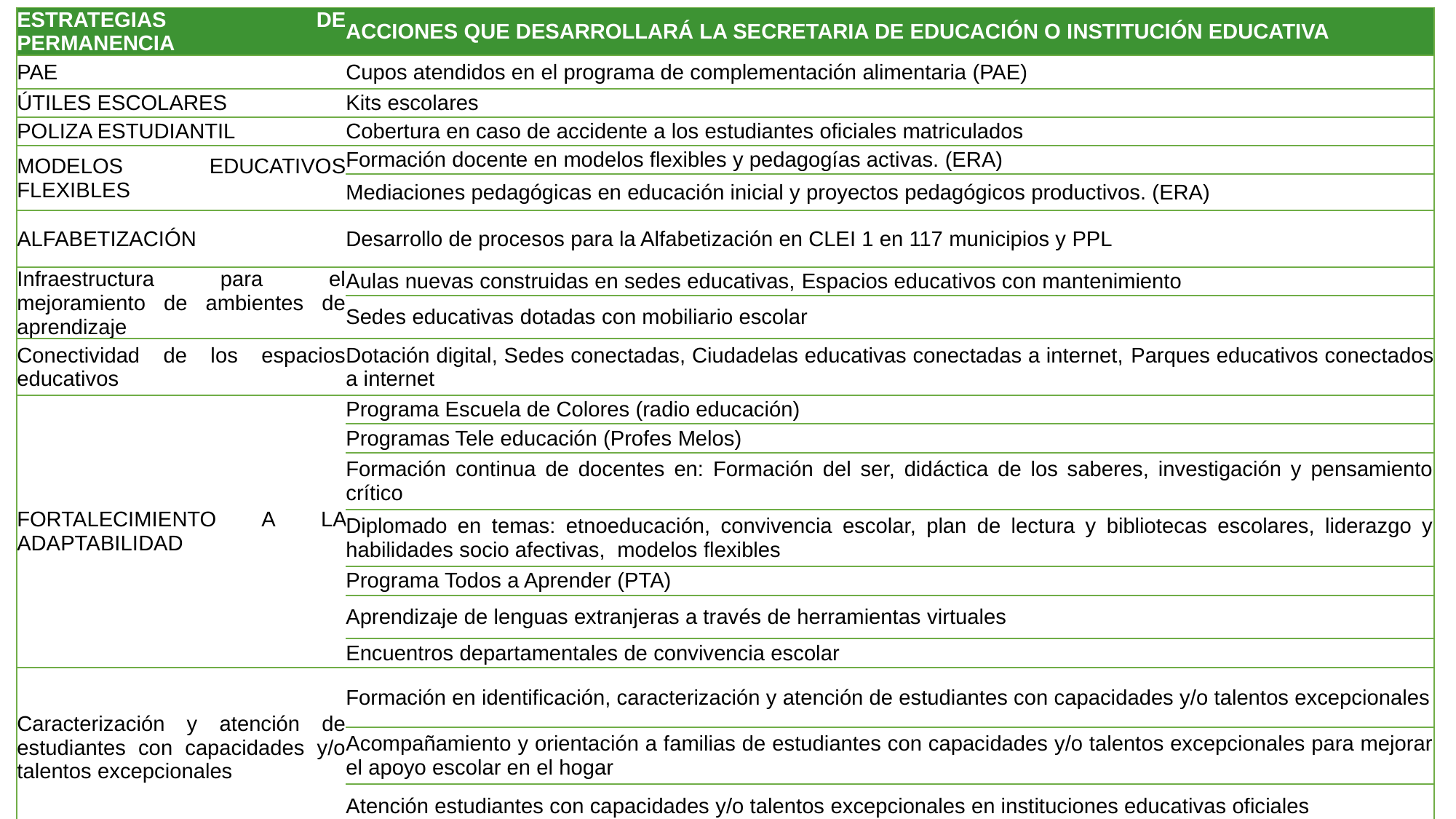

| ESTRATEGIAS DE PERMANENCIA | ACCIONES QUE DESARROLLARÁ LA SECRETARIA DE EDUCACIÓN O INSTITUCIÓN EDUCATIVA |
| --- | --- |
| PAE | Cupos atendidos en el programa de complementación alimentaria (PAE) |
| ÚTILES ESCOLARES | Kits escolares |
| POLIZA ESTUDIANTIL | Cobertura en caso de accidente a los estudiantes oficiales matriculados |
| MODELOS EDUCATIVOS FLEXIBLES | Formación docente en modelos flexibles y pedagogías activas. (ERA) |
|  | Mediaciones pedagógicas en educación inicial y proyectos pedagógicos productivos. (ERA) |
| ALFABETIZACIÓN | Desarrollo de procesos para la Alfabetización en CLEI 1 en 117 municipios y PPL |
| Infraestructura para el mejoramiento de ambientes de aprendizaje | Aulas nuevas construidas en sedes educativas, Espacios educativos con mantenimiento |
|  | Sedes educativas dotadas con mobiliario escolar |
| Conectividad de los espacios educativos | Dotación digital, Sedes conectadas, Ciudadelas educativas conectadas a internet, Parques educativos conectados a internet |
| FORTALECIMIENTO A LA ADAPTABILIDAD | Programa Escuela de Colores (radio educación) |
|  | Programas Tele educación (Profes Melos) |
|  | Formación continua de docentes en: Formación del ser, didáctica de los saberes, investigación y pensamiento crítico |
|  | Diplomado en temas: etnoeducación, convivencia escolar, plan de lectura y bibliotecas escolares, liderazgo y habilidades socio afectivas, modelos flexibles |
|  | Programa Todos a Aprender (PTA) |
|  | Aprendizaje de lenguas extranjeras a través de herramientas virtuales |
|  | Encuentros departamentales de convivencia escolar |
| Caracterización y atención de estudiantes con capacidades y/o talentos excepcionales | Formación en identificación, caracterización y atención de estudiantes con capacidades y/o talentos excepcionales |
|  | Acompañamiento y orientación a familias de estudiantes con capacidades y/o talentos excepcionales para mejorar el apoyo escolar en el hogar |
|  | Atención estudiantes con capacidades y/o talentos excepcionales en instituciones educativas oficiales |